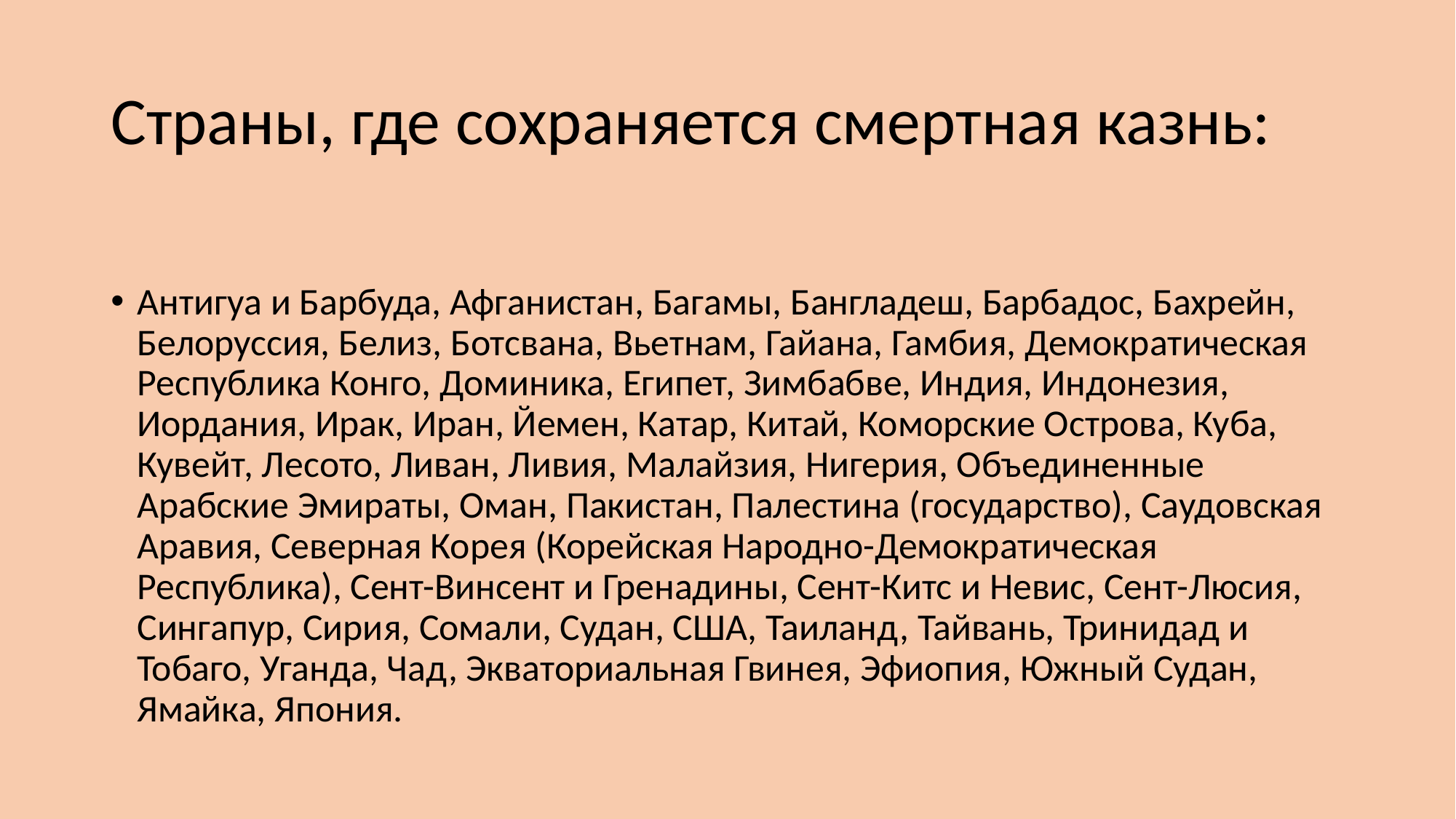

# Страны, где сохраняется смертная казнь:

Антигуа и Барбуда, Афганистан, Багамы, Бангладеш, Барбадос, Бахрейн, Белоруссия, Белиз, Ботсвана, Вьетнам, Гайана, Гамбия, Демократическая Республика Конго, Доминика, Египет, Зимбабве, Индия, Индонезия, Иордания, Ирак, Иран, Йемен, Катар, Китай, Коморские Острова, Куба, Кувейт, Лесото, Ливан, Ливия, Малайзия, Нигерия, Объединенные Арабские Эмираты, Оман, Пакистан, Палестина (государство), Саудовская Аравия, Северная Корея (Корейская Народно-Демократическая Республика), Сент-Винсент и Гренадины, Сент-Китс и Невис, Сент-Люсия, Сингапур, Сирия, Сомали, Судан, США, Таиланд, Тайвань, Тринидад и Тобаго, Уганда, Чад, Экваториальная Гвинея, Эфиопия, Южный Судан, Ямайка, Япония.